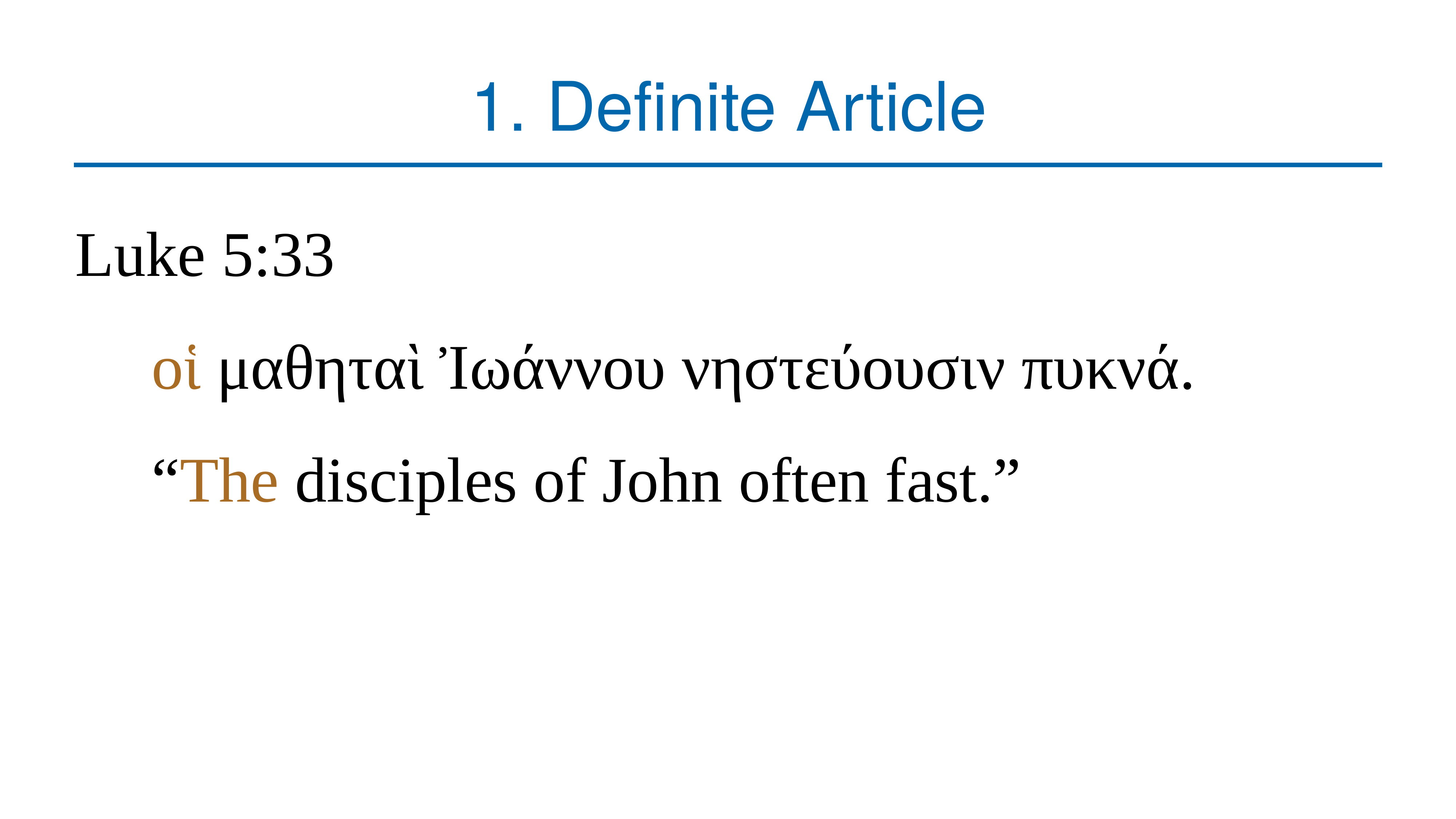

# 1. Definite Article
Luke 5:33
οἱ μαθηταὶ Ἰωάννου νηστεύουσιν πυκνά.
“The disciples of John often fast.”